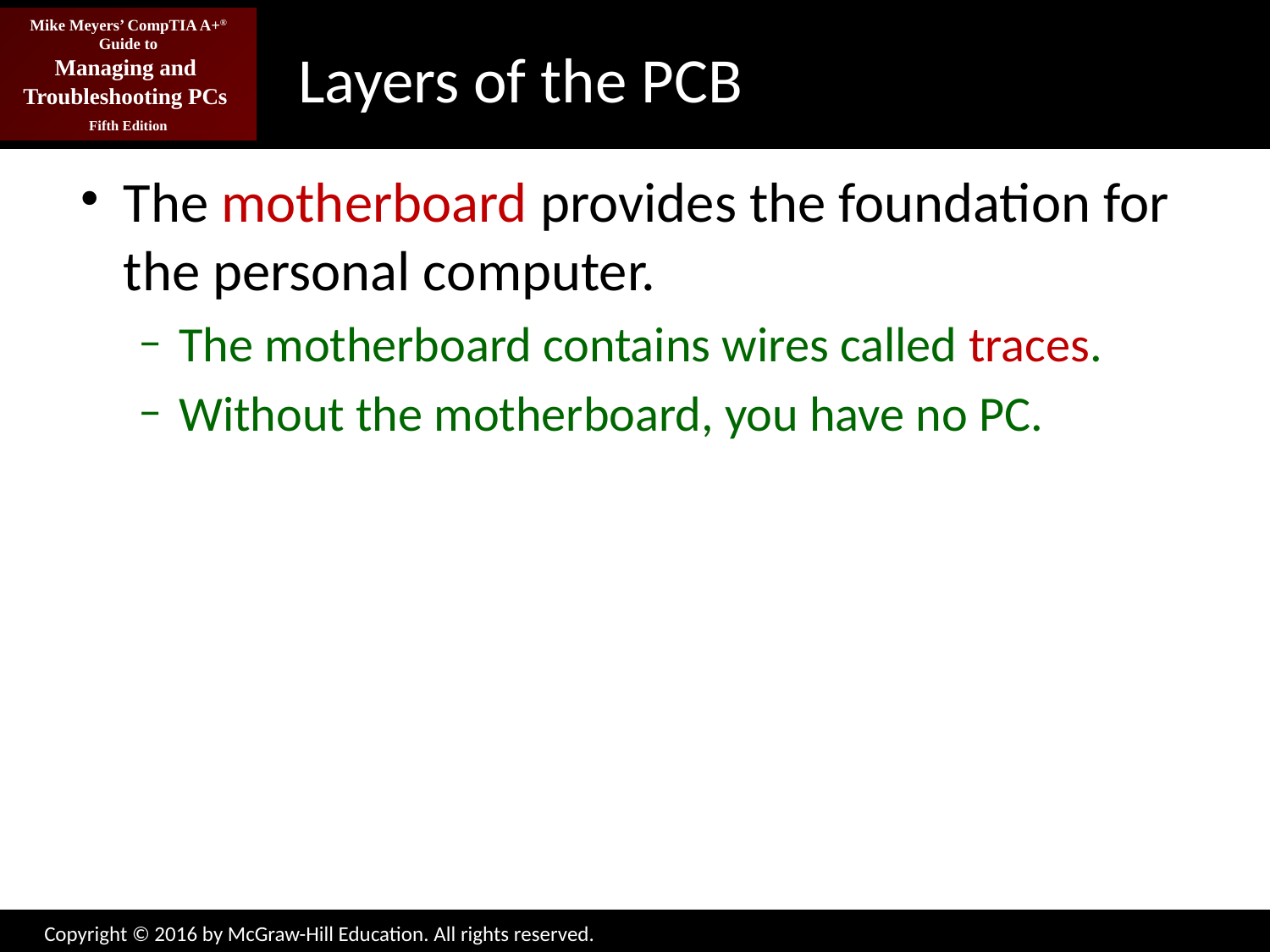

# Layers of the PCB
The motherboard provides the foundation for the personal computer.
The motherboard contains wires called traces.
Without the motherboard, you have no PC.